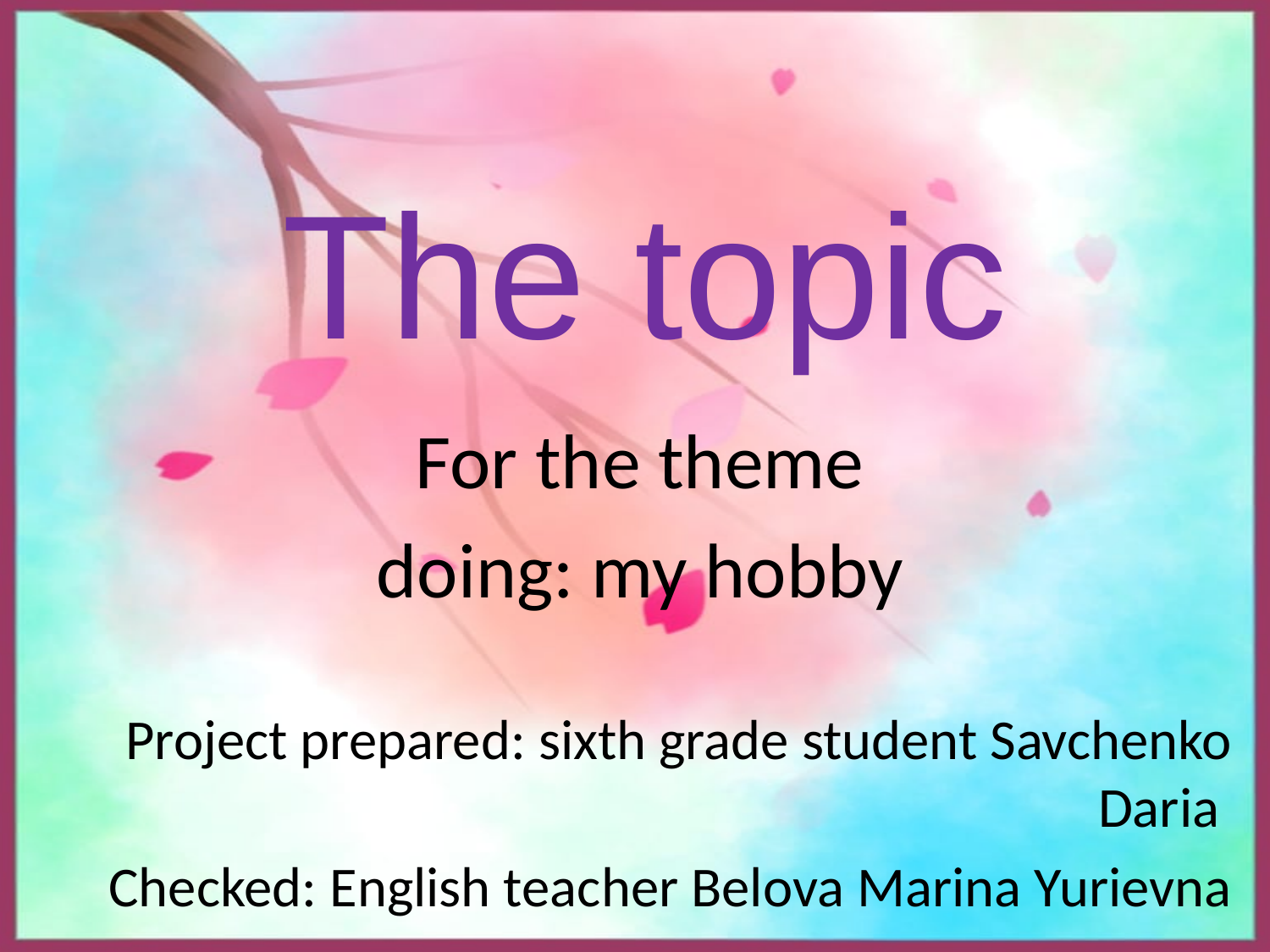

# The topic

For the theme
doing: my hobby

Project prepared: sixth grade student Savchenko Daria
Checked: English teacher Belova Marina Yurievna